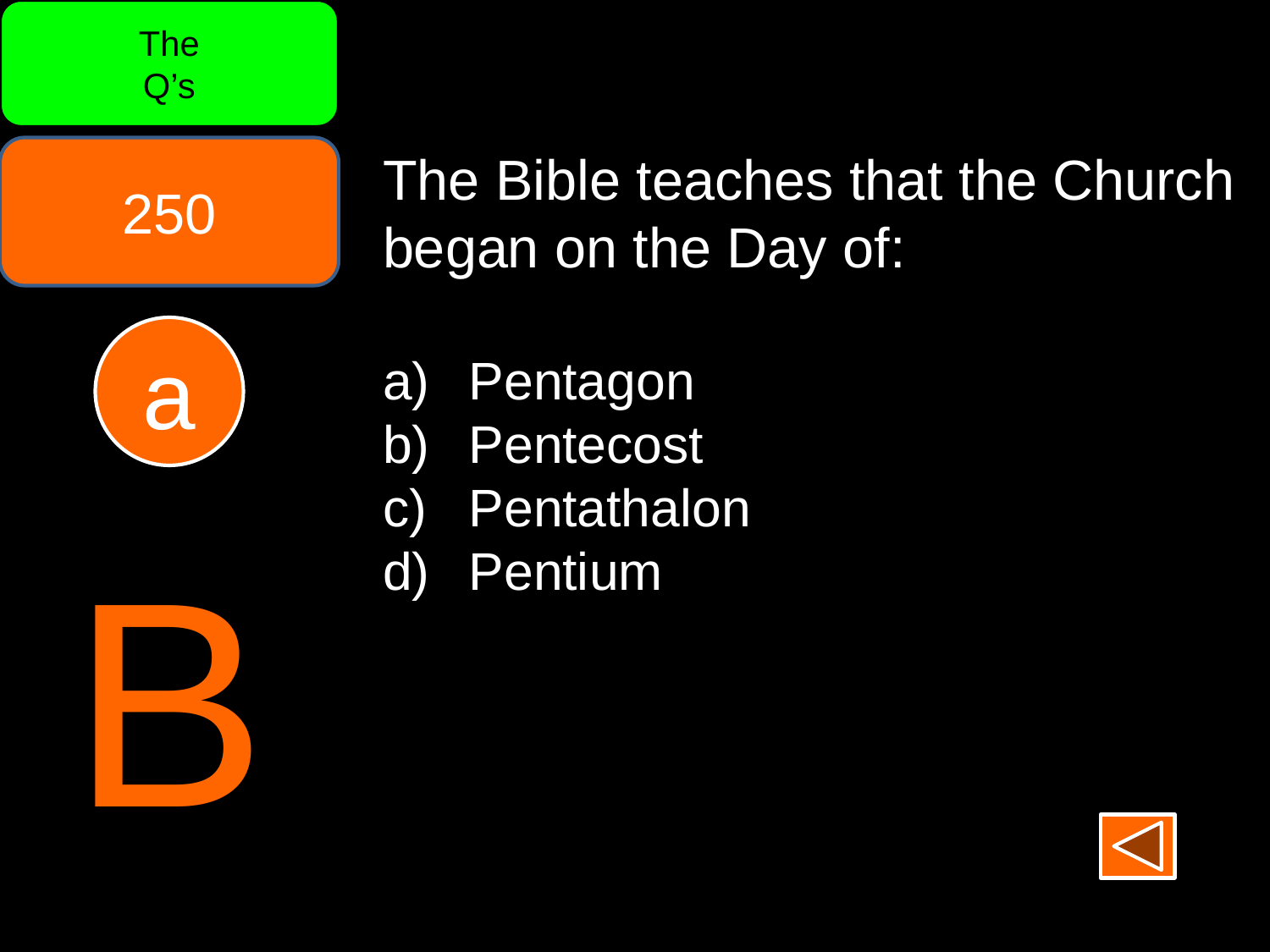

The
Q’s
250
The Bible teaches that the Church began on the Day of:

 Pentagon
 Pentecost
 Pentathalon
 Pentium

a
B